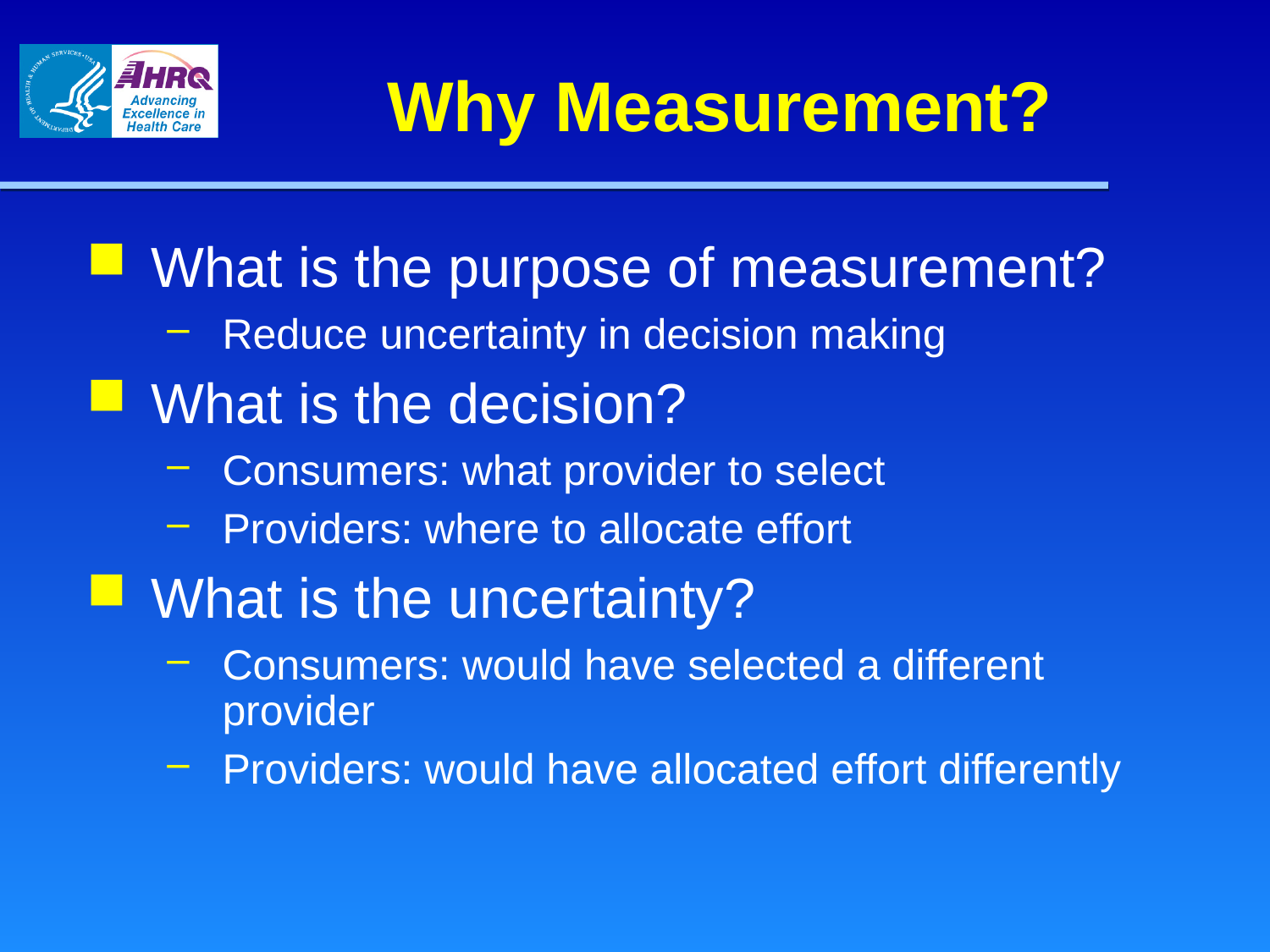

# Why Measurement?
What is the purpose of measurement?
Reduce uncertainty in decision making
What is the decision?
Consumers: what provider to select
Providers: where to allocate effort
What is the uncertainty?
Consumers: would have selected a different provider
Providers: would have allocated effort differently